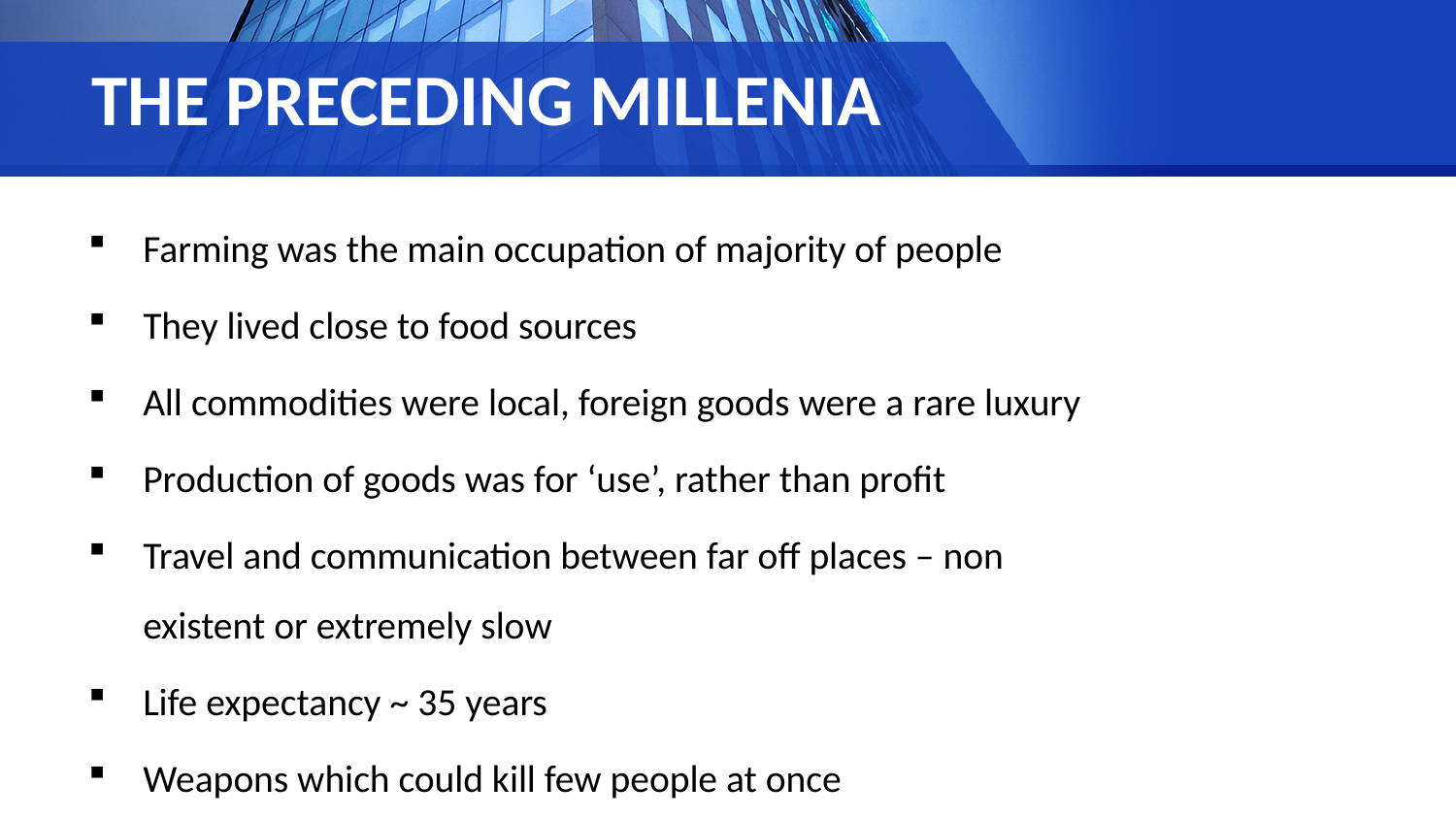

# THE PRECEDING MILLENIA
Farming was the main occupation of majority of people
They lived close to food sources
All commodities were local, foreign goods were a rare luxury
Production of goods was for ‘use’, rather than profit
Travel and communication between far off places – non
existent or extremely slow
Life expectancy ~ 35 years
Weapons which could kill few people at once